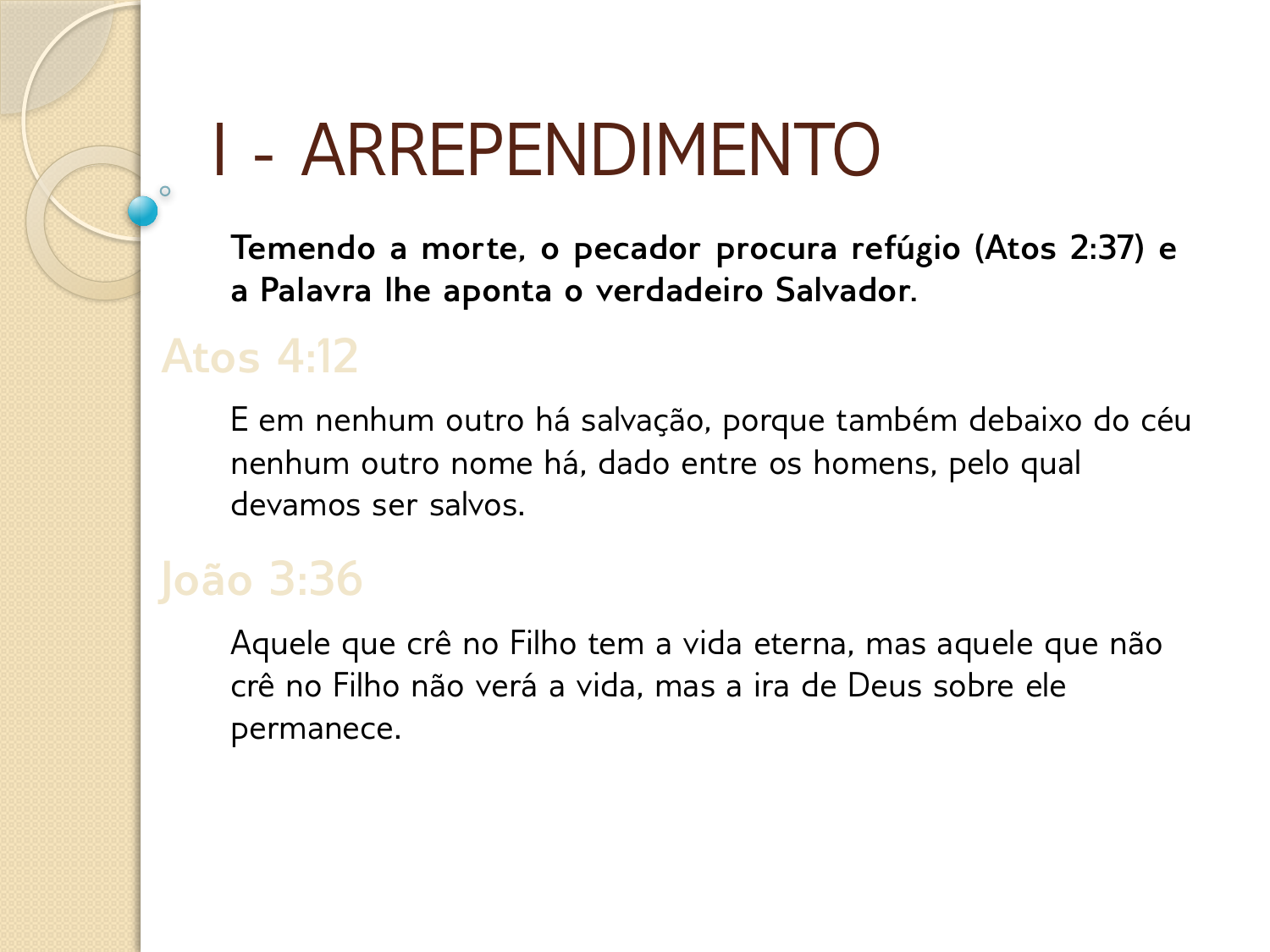

I - ARREPENDIMENTO
Temendo a morte, o pecador procura refúgio (Atos 2:37) e a Palavra lhe aponta o verdadeiro Salvador.
Atos 4:12
E em nenhum outro há salvação, porque também debaixo do céu nenhum outro nome há, dado entre os homens, pelo qual devamos ser salvos.
João 3:36
Aquele que crê no Filho tem a vida eterna, mas aquele que não crê no Filho não verá a vida, mas a ira de Deus sobre ele permanece.